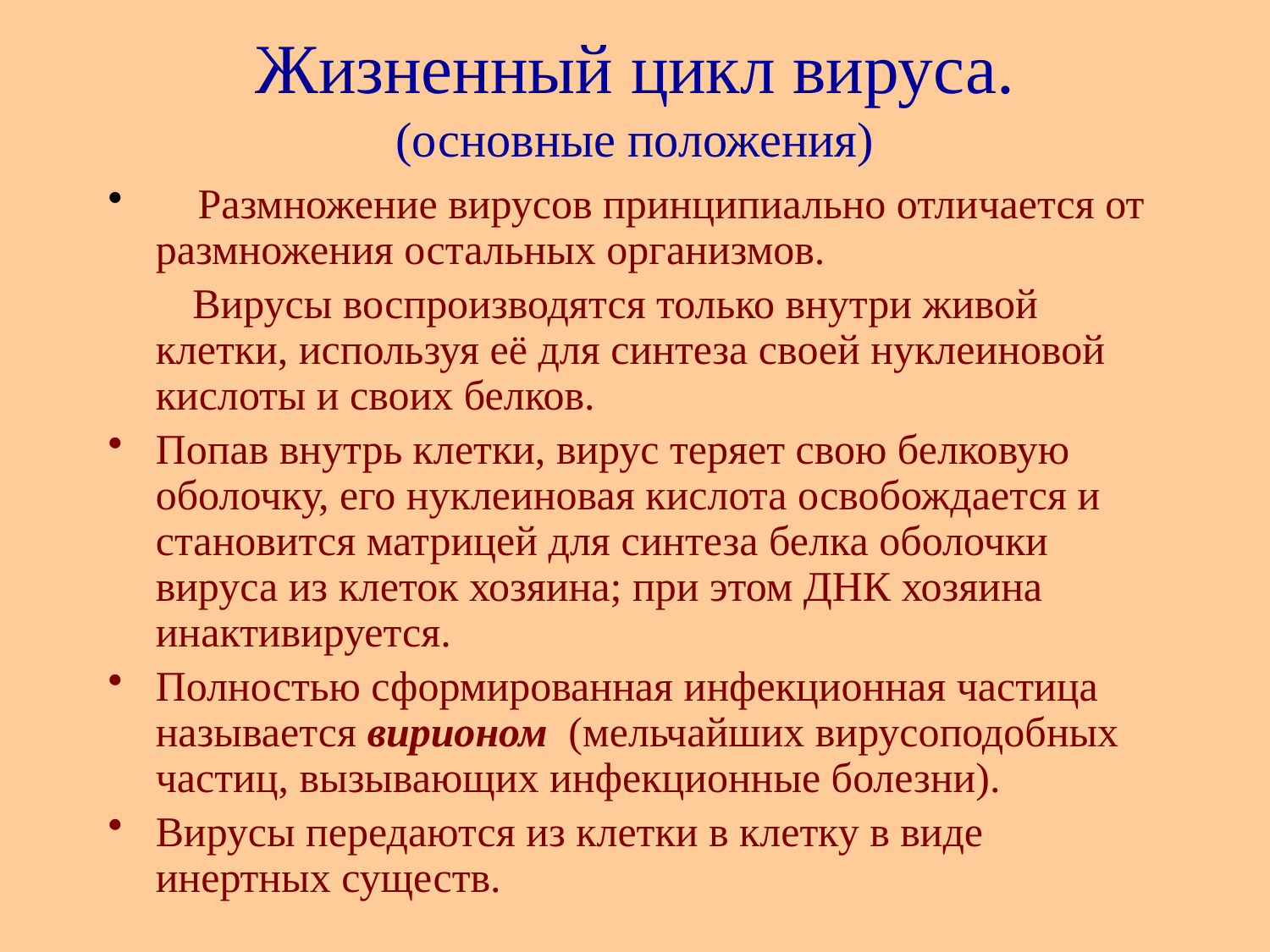

# Жизненный цикл вируса. (основные положения)
    Размножение вирусов принципиально отличается от размножения остальных организмов.
        Вирусы воспроизводятся только внутри живой клетки, используя её для синтеза своей нуклеиновой кислоты и своих белков.
Попав внутрь клетки, вирус теряет свою белковую оболочку, его нуклеиновая кислота освобождается и становится матрицей для синтеза белка оболочки вируса из клеток хозяина; при этом ДНК хозяина инактивируется.
Полностью сформированная инфекционная частица называется вирионом  (мельчайших вирусоподобных частиц, вызывающих инфекционные болезни).
Вирусы передаются из клетки в клетку в виде инертных существ.